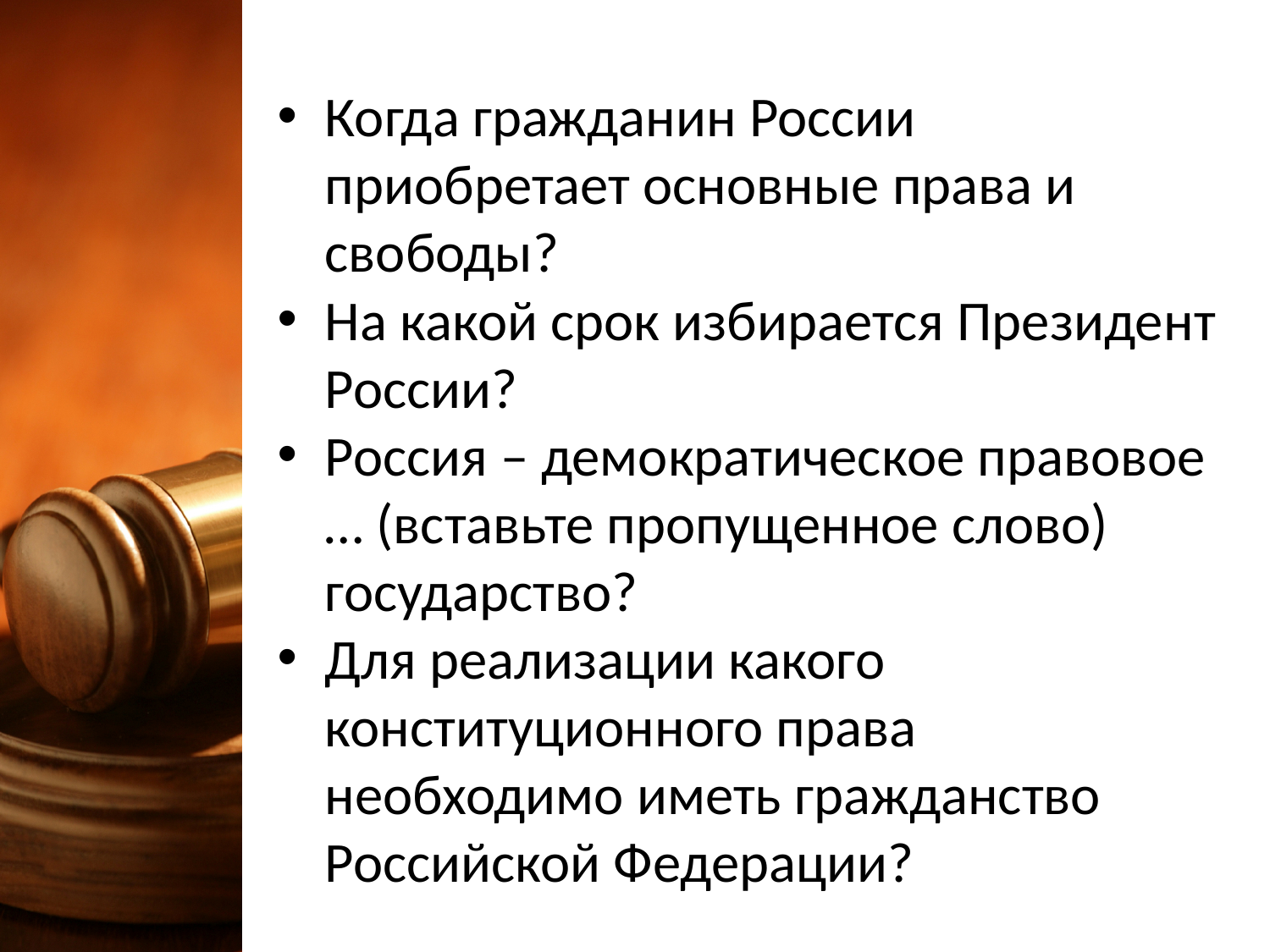

Когда гражданин России приобретает основные права и свободы?
На какой срок избирается Президент России?
Россия – демократическое правовое … (вставьте пропущенное слово) государство?
Для реализации какого конституционного права необходимо иметь гражданство Российской Федерации?